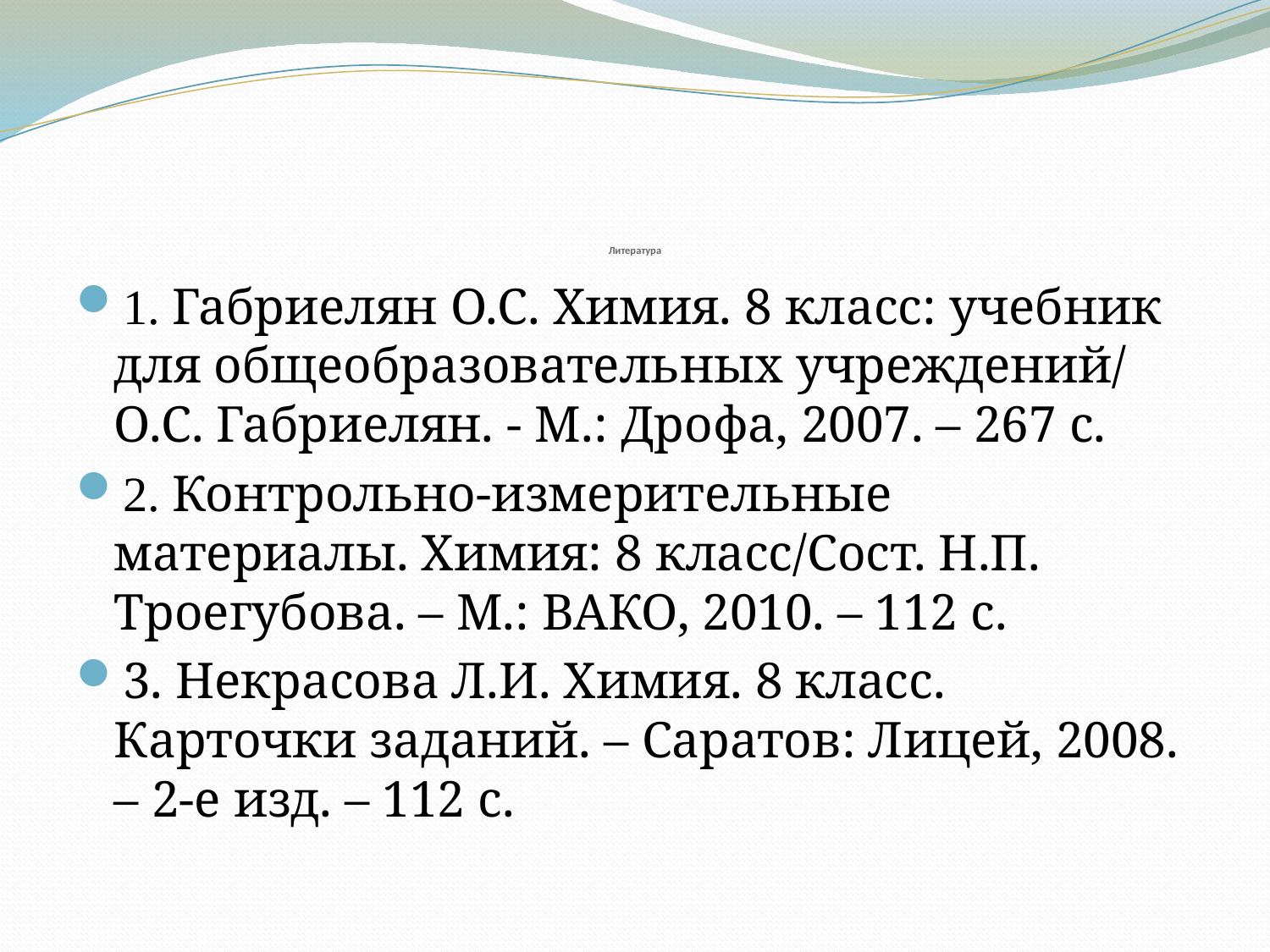

# Литература
1. Габриелян О.С. Химия. 8 класс: учебник для общеобразовательных учреждений/ О.С. Габриелян. - М.: Дрофа, 2007. – 267 с.
2. Контрольно-измерительные материалы. Химия: 8 класс/Сост. Н.П. Троегубова. – М.: ВАКО, 2010. – 112 с.
3. Некрасова Л.И. Химия. 8 класс. Карточки заданий. – Саратов: Лицей, 2008. – 2-е изд. – 112 с.